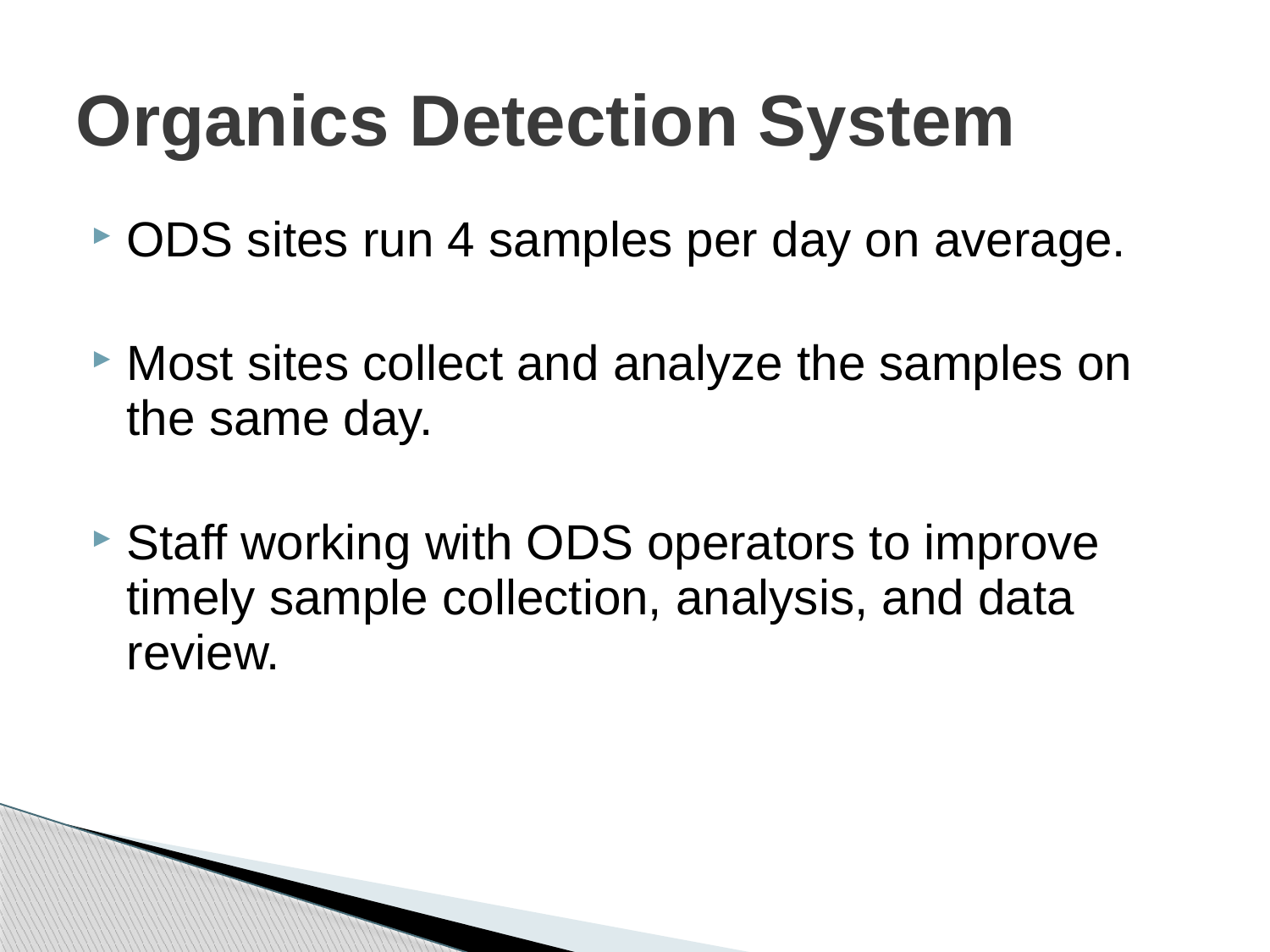

# Organics Detection System
ODS sites run 4 samples per day on average.

Most sites collect and analyze the samples on the same day.

Staff working with ODS operators to improve timely sample collection, analysis, and data review.